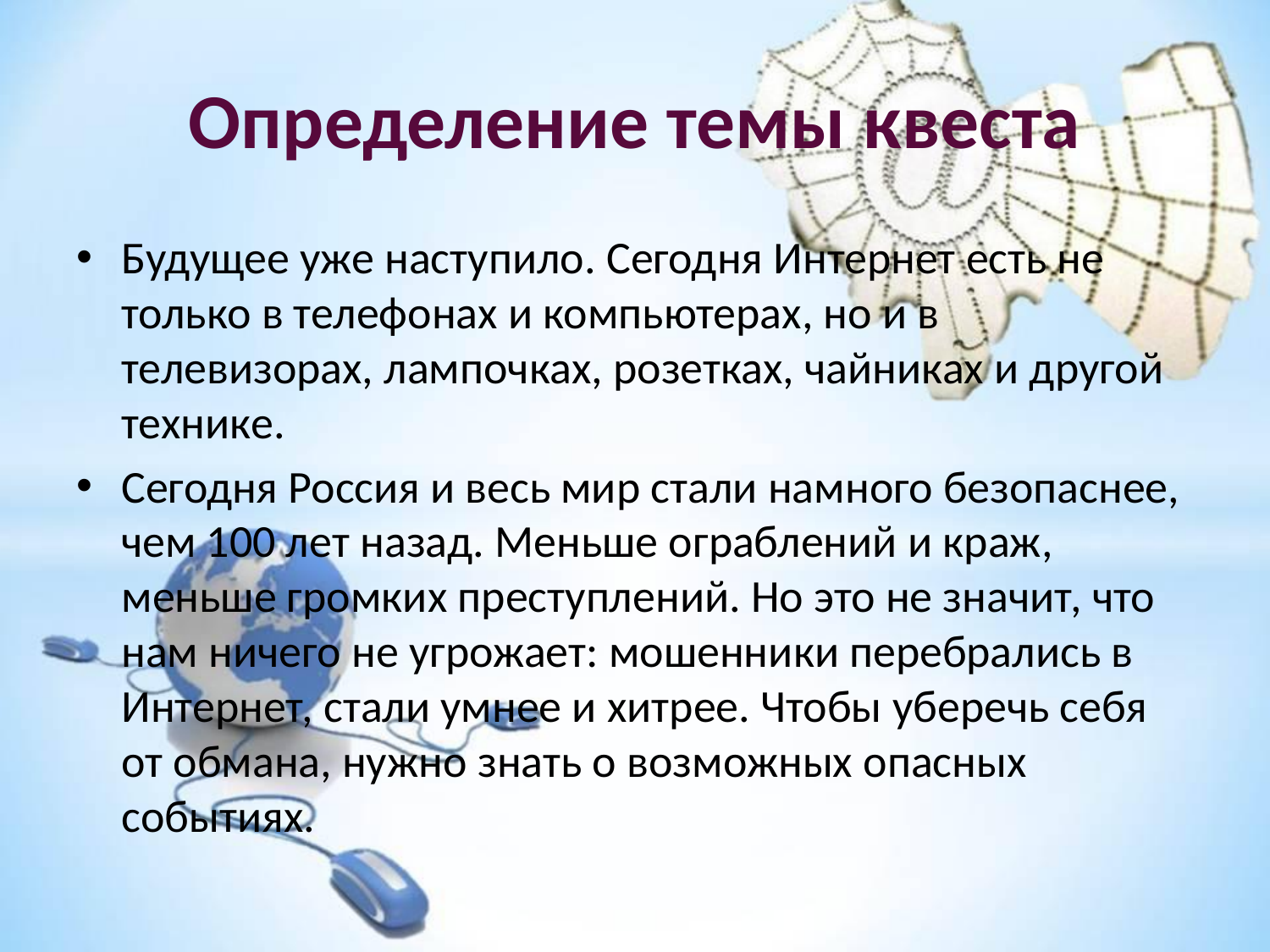

# Определение темы квеста
Будущее уже наступило. Сегодня Интернет есть не только в телефонах и компьютерах, но и в телевизорах, лампочках, розетках, чайниках и другой технике.
Сегодня Россия и весь мир стали намного безопаснее, чем 100 лет назад. Меньше ограблений и краж, меньше громких преступлений. Но это не значит, что нам ничего не угрожает: мошенники перебрались в Интернет, стали умнее и хитрее. Чтобы уберечь себя от обмана, нужно знать о возможных опасных событиях.